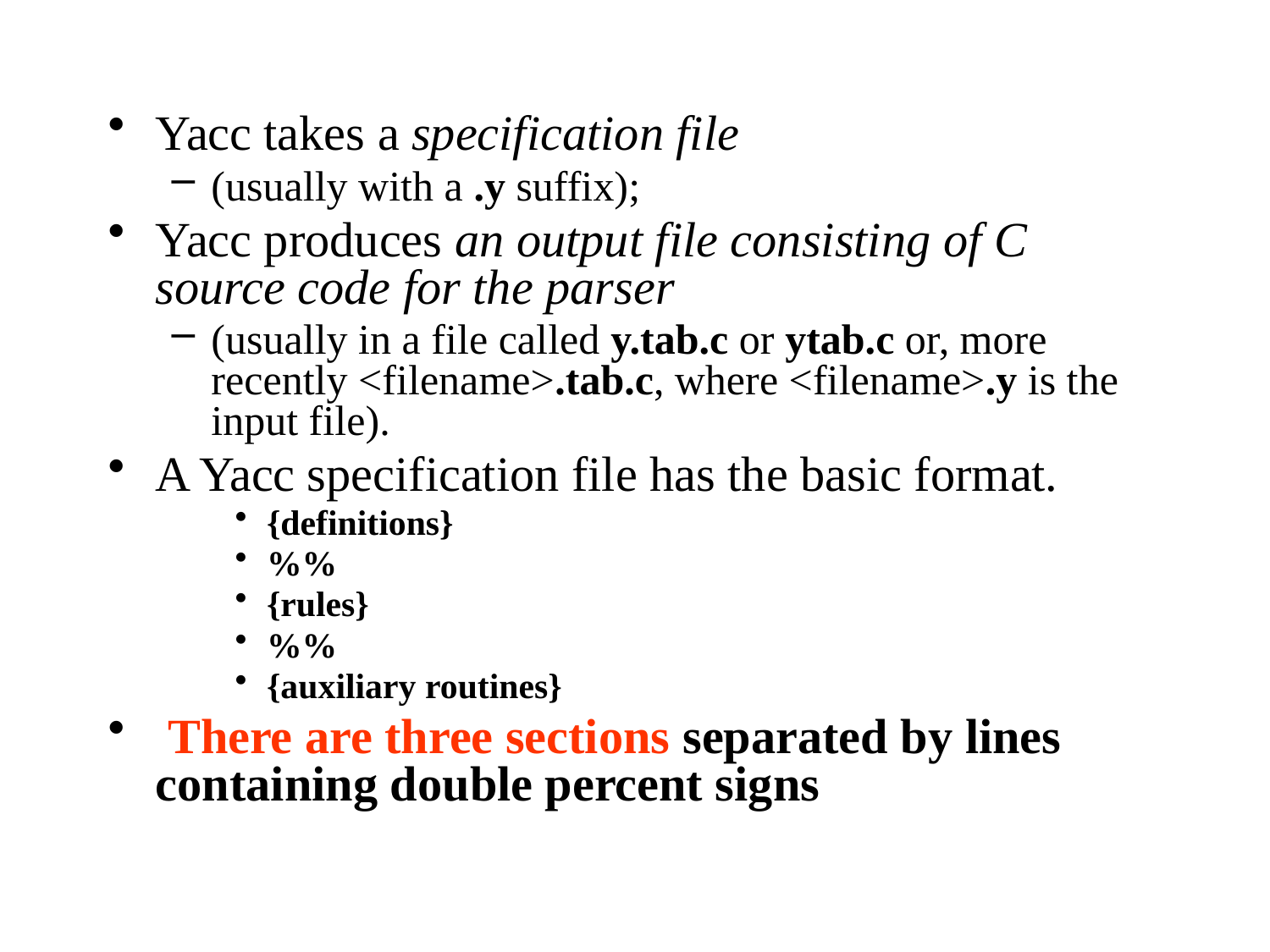

Yacc takes a specification file
(usually with a .y suffix);
Yacc produces an output file consisting of C source code for the parser
(usually in a file called y.tab.c or ytab.c or, more recently <filename>.tab.c, where <filename>.y is the input file).
A Yacc specification file has the basic format.
{definitions}
%%
{rules}
%%
{auxiliary routines}
 There are three sections separated by lines containing double percent signs